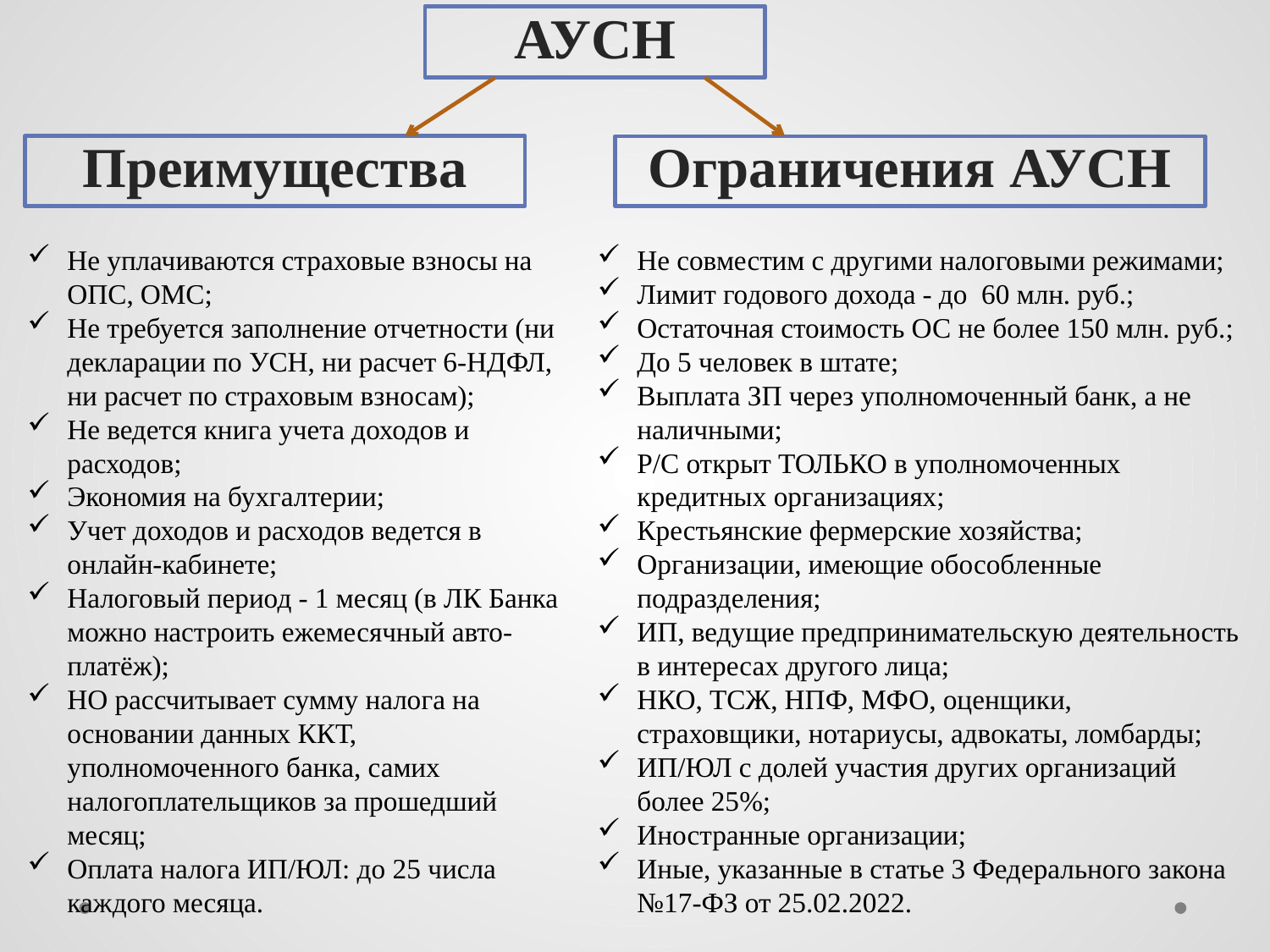

АУСН
Преимущества
# Ограничения АУСН
Не уплачиваются страховые взносы на ОПС, ОМС;
Не требуется заполнение отчетности (ни декларации по УСН, ни расчет 6-НДФЛ, ни расчет по страховым взносам);
Не ведется книга учета доходов и расходов;
Экономия на бухгалтерии;
Учет доходов и расходов ведется в онлайн-кабинете;
Налоговый период - 1 месяц (в ЛК Банка можно настроить ежемесячный авто-платёж);
НО рассчитывает сумму налога на основании данных ККТ, уполномоченного банка, самих налогоплательщиков за прошедший месяц;
Оплата налога ИП/ЮЛ: до 25 числа каждого месяца.
Не совместим с другими налоговыми режимами;
Лимит годового дохода - до  60 млн. руб.;
Остаточная стоимость ОС не более 150 млн. руб.;
До 5 человек в штате;
Выплата ЗП через уполномоченный банк, а не наличными;
Р/С открыт ТОЛЬКО в уполномоченных кредитных организациях;
Крестьянские фермерские хозяйства;
Организации, имеющие обособленные подразделения;
ИП, ведущие предпринимательскую деятельность в интересах другого лица;
НКО, ТСЖ, НПФ, МФО, оценщики, страховщики, нотариусы, адвокаты, ломбарды;
ИП/ЮЛ с долей участия других организаций более 25%;
Иностранные организации;
Иные, указанные в статье 3 Федерального закона №17-ФЗ от 25.02.2022.